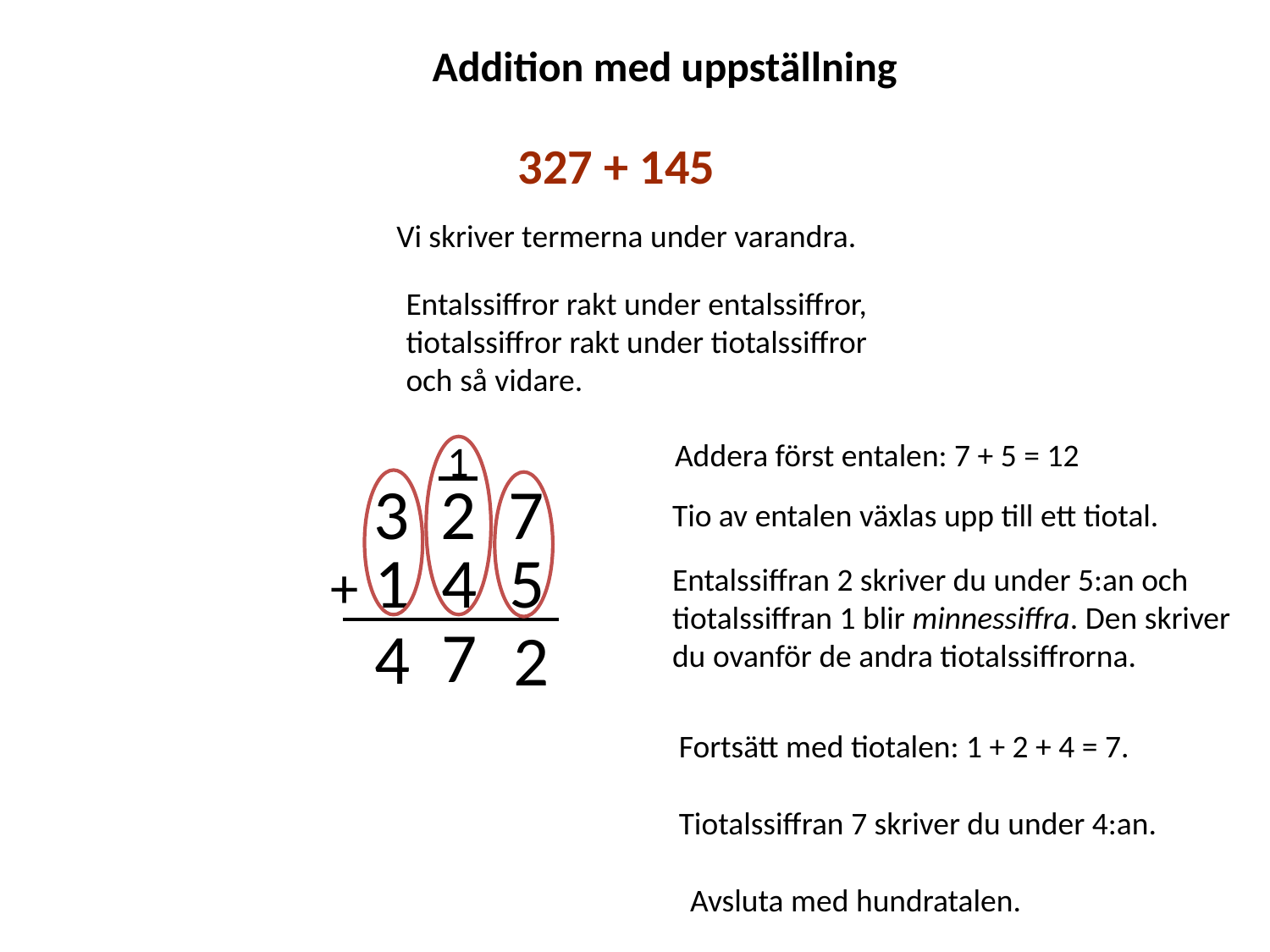

Addition med uppställning
327 + 145
Vi skriver termerna under varandra.
Entalssiffror rakt under entalssiffror, tiotalssiffror rakt under tiotalssiffror och så vidare.
1
2
Addera först entalen: 7 + 5 = 12

3  2  7

Tio av entalen växlas upp till ett tiotal.
+ 1  4  5
Entalssiffran 2 skriver du under 5:an och tiotalssiffran 1 blir minnessiffra. Den skriver du ovanför de andra tiotalssiffrorna.
7
4

Fortsätt med tiotalen: 1 + 2 + 4 = 7.
Tiotalssiffran 7 skriver du under 4:an.
Avsluta med hundratalen.